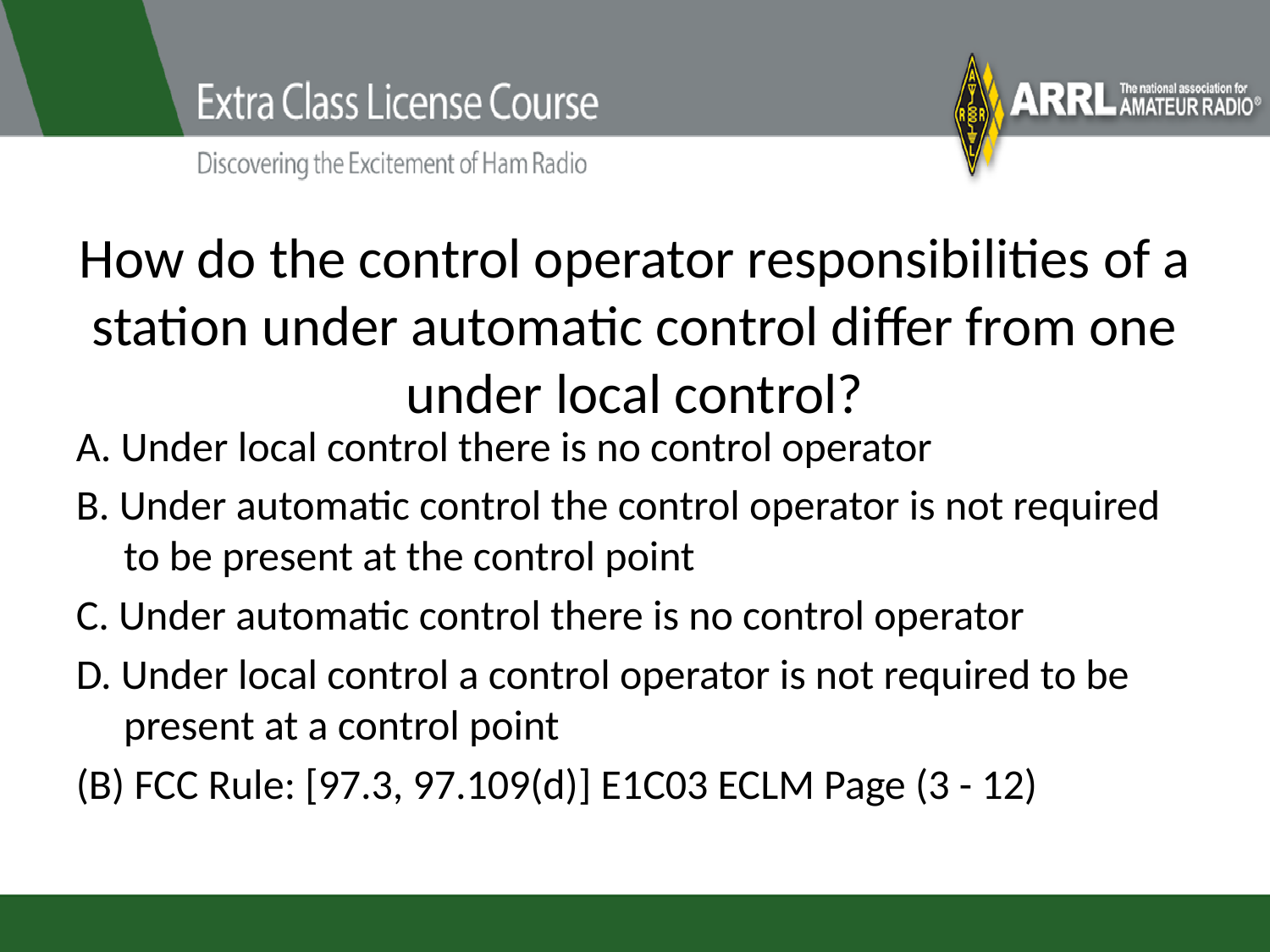

# How do the control operator responsibilities of a station under automatic control differ from one under local control?
A. Under local control there is no control operator
B. Under automatic control the control operator is not required to be present at the control point
C. Under automatic control there is no control operator
D. Under local control a control operator is not required to be present at a control point
(B) FCC Rule: [97.3, 97.109(d)] E1C03 ECLM Page (3 - 12)